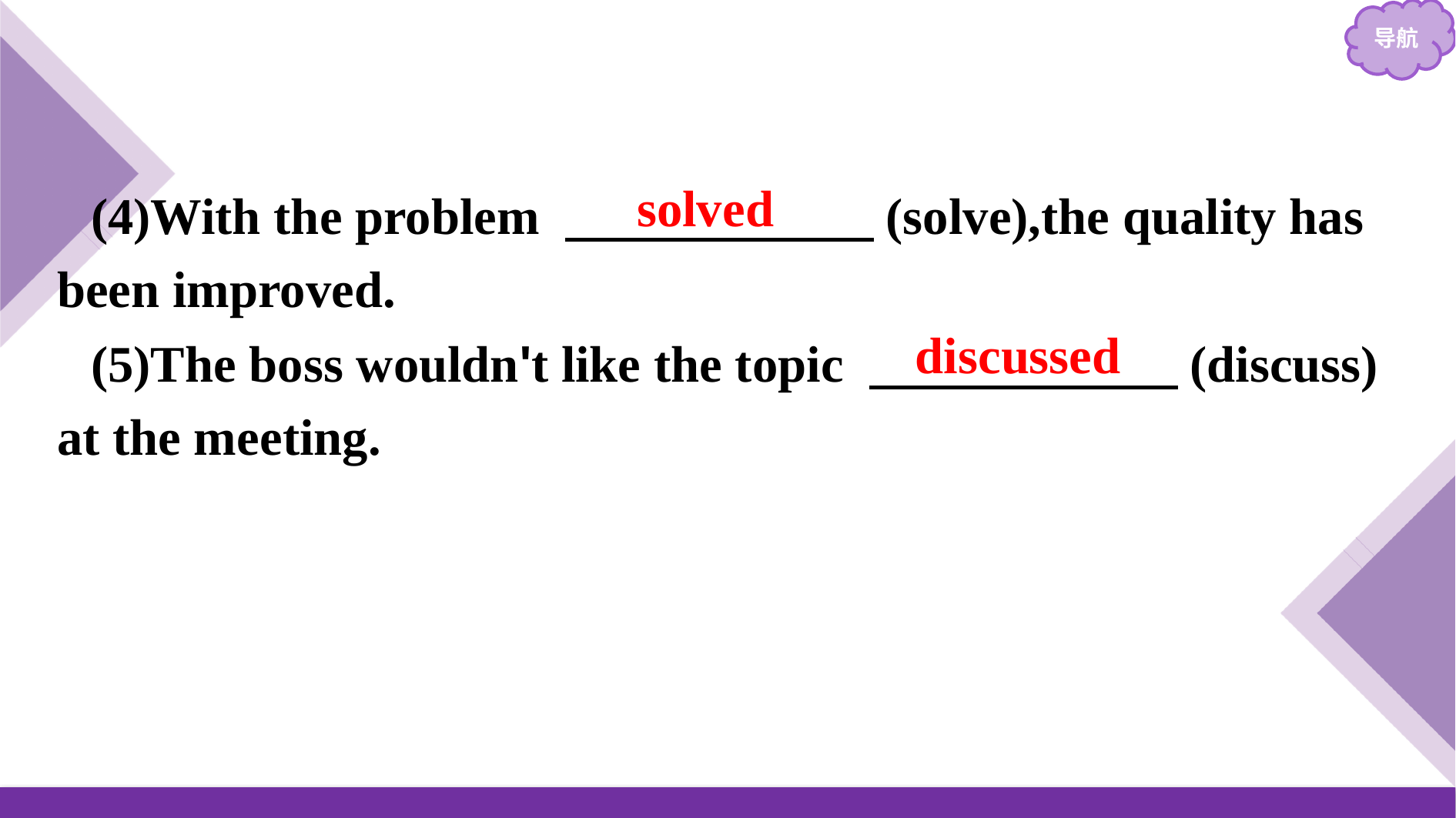

(4)With the problem 　　　　　　(solve),the quality has been improved.
(5)The boss wouldn't like the topic 　　　　　　(discuss) at the meeting.
solved
discussed